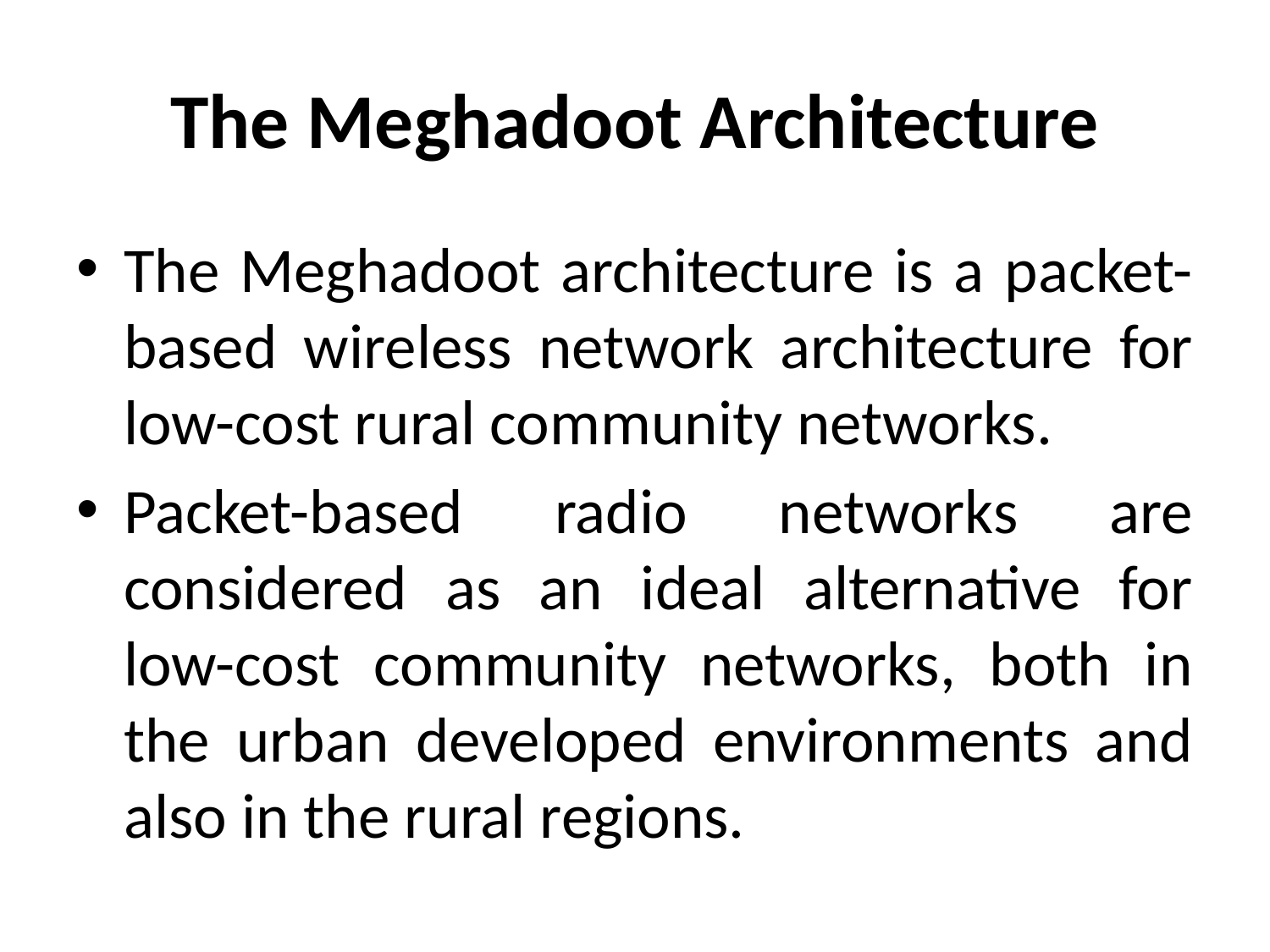

# The Meghadoot Architecture
The Meghadoot architecture is a packet-based wireless network architecture for low-cost rural community networks.
Packet-based radio networks are considered as an ideal alternative for low-cost community networks, both in the urban developed environments and also in the rural regions.